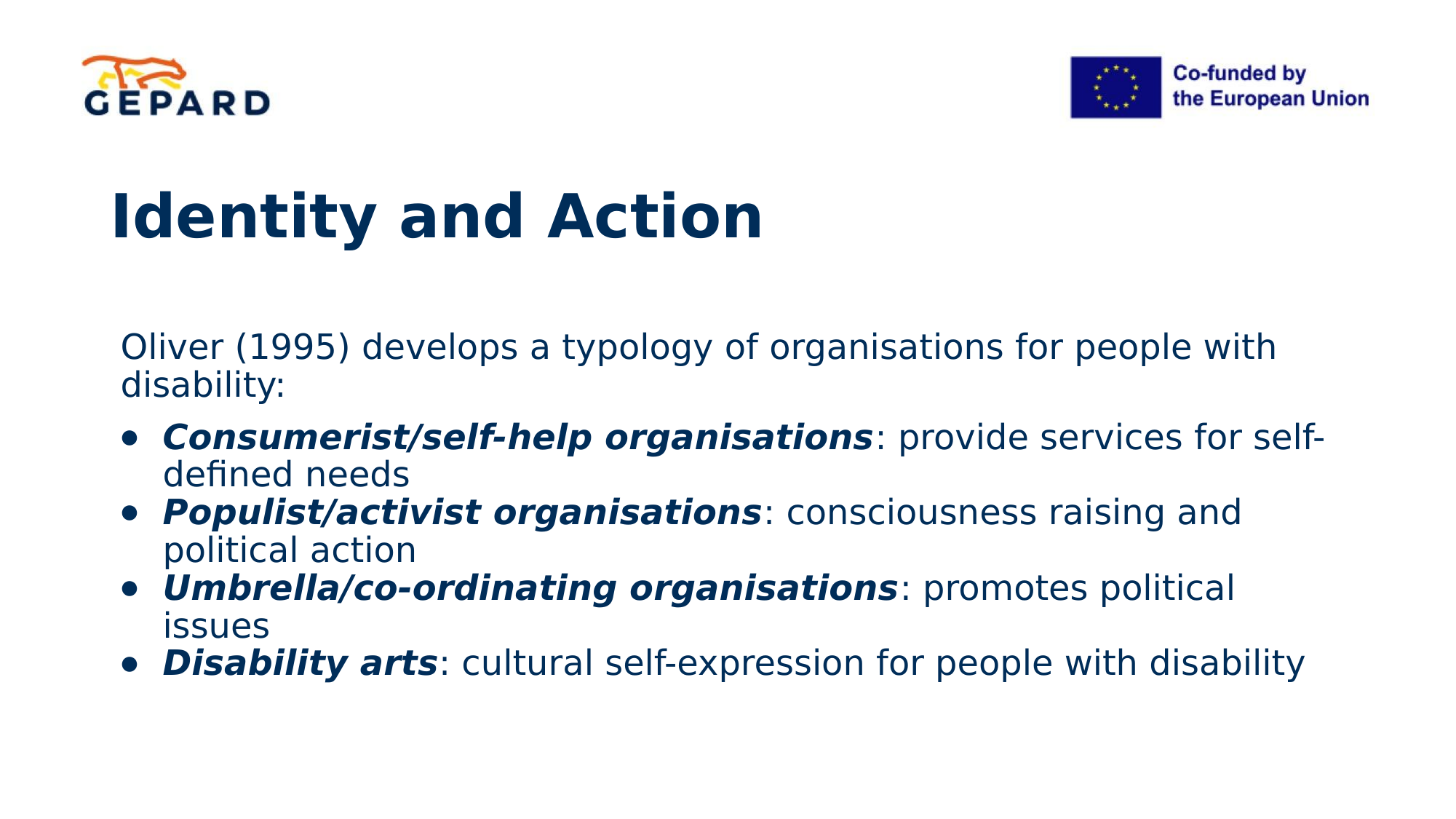

# Identity and Action
Oliver (1995) develops a typology of organisations for people with disability:
Consumerist/self-help organisations: provide services for self-defined needs
Populist/activist organisations: consciousness raising and political action
Umbrella/co-ordinating organisations: promotes political issues
Disability arts: cultural self-expression for people with disability